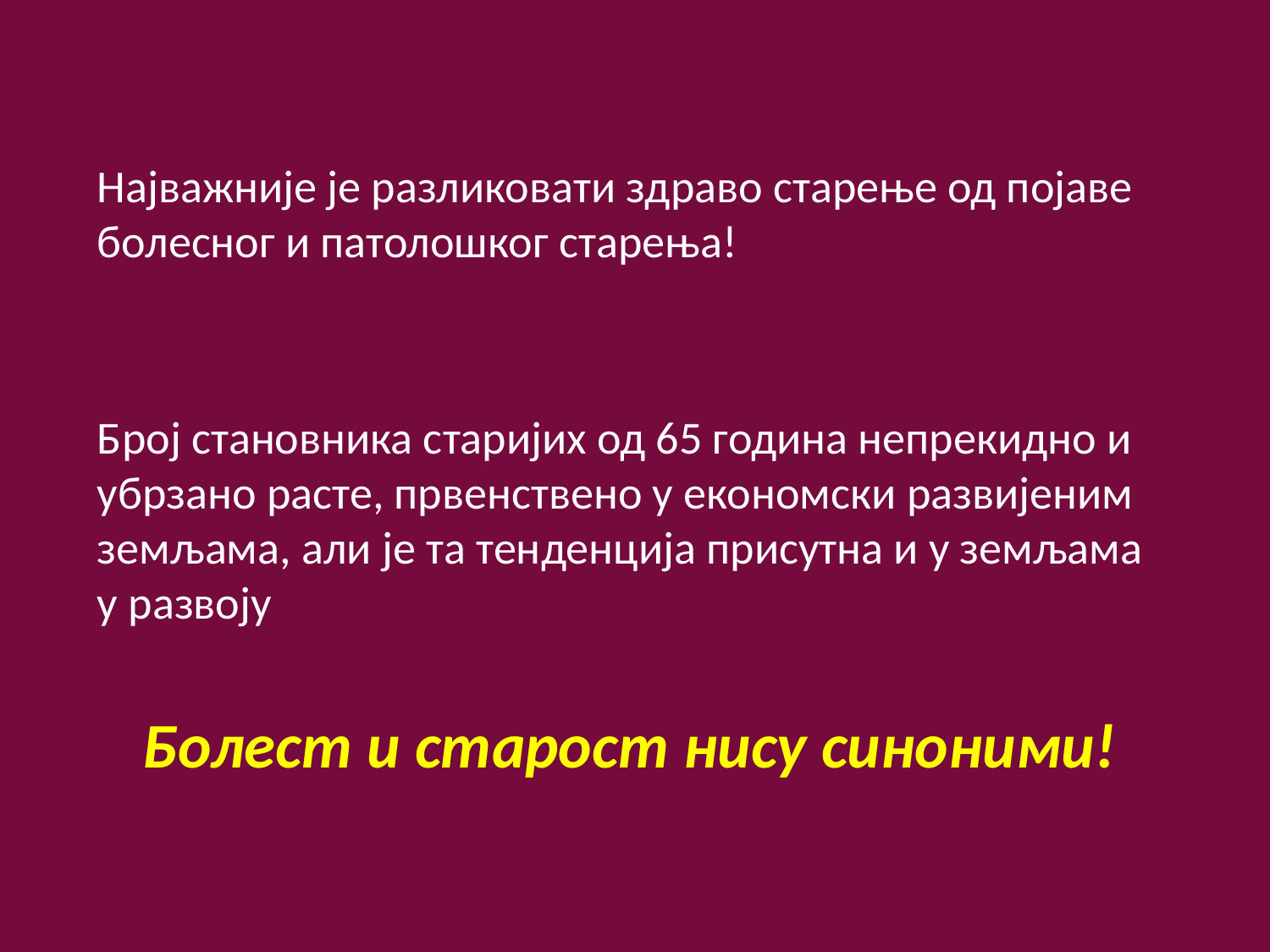

Најважније је разликовати здраво старење од појаве болесног и патолошког старења!

Број становника старијих од 65 година непрекидно и убрзано расте, првенствено у економски развијеним земљама, али је та тенденција присутна и у земљама у развоју

Болест и старост нису синоними!